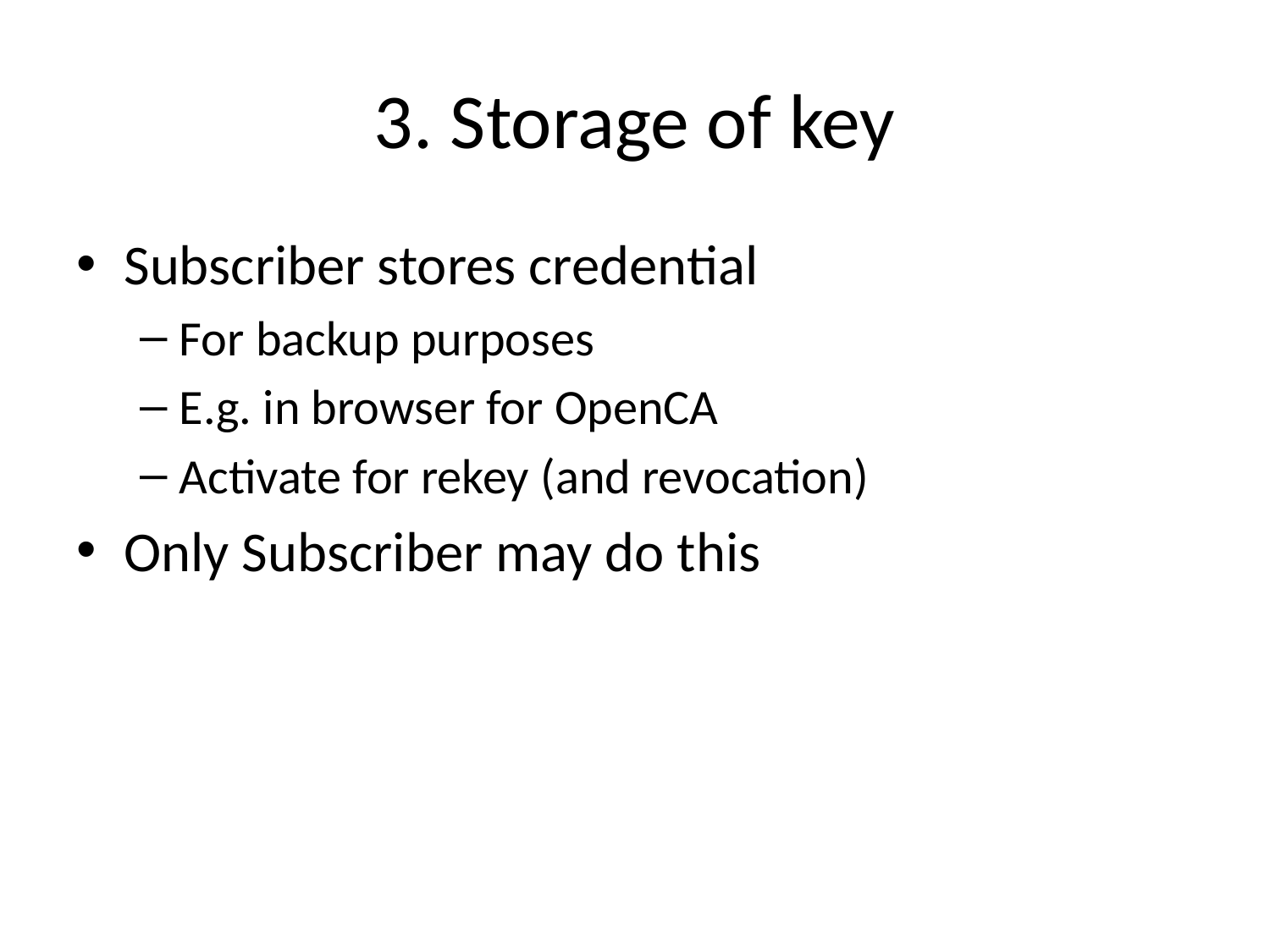

# 3. Storage of key
Subscriber stores credential
For backup purposes
E.g. in browser for OpenCA
Activate for rekey (and revocation)
Only Subscriber may do this